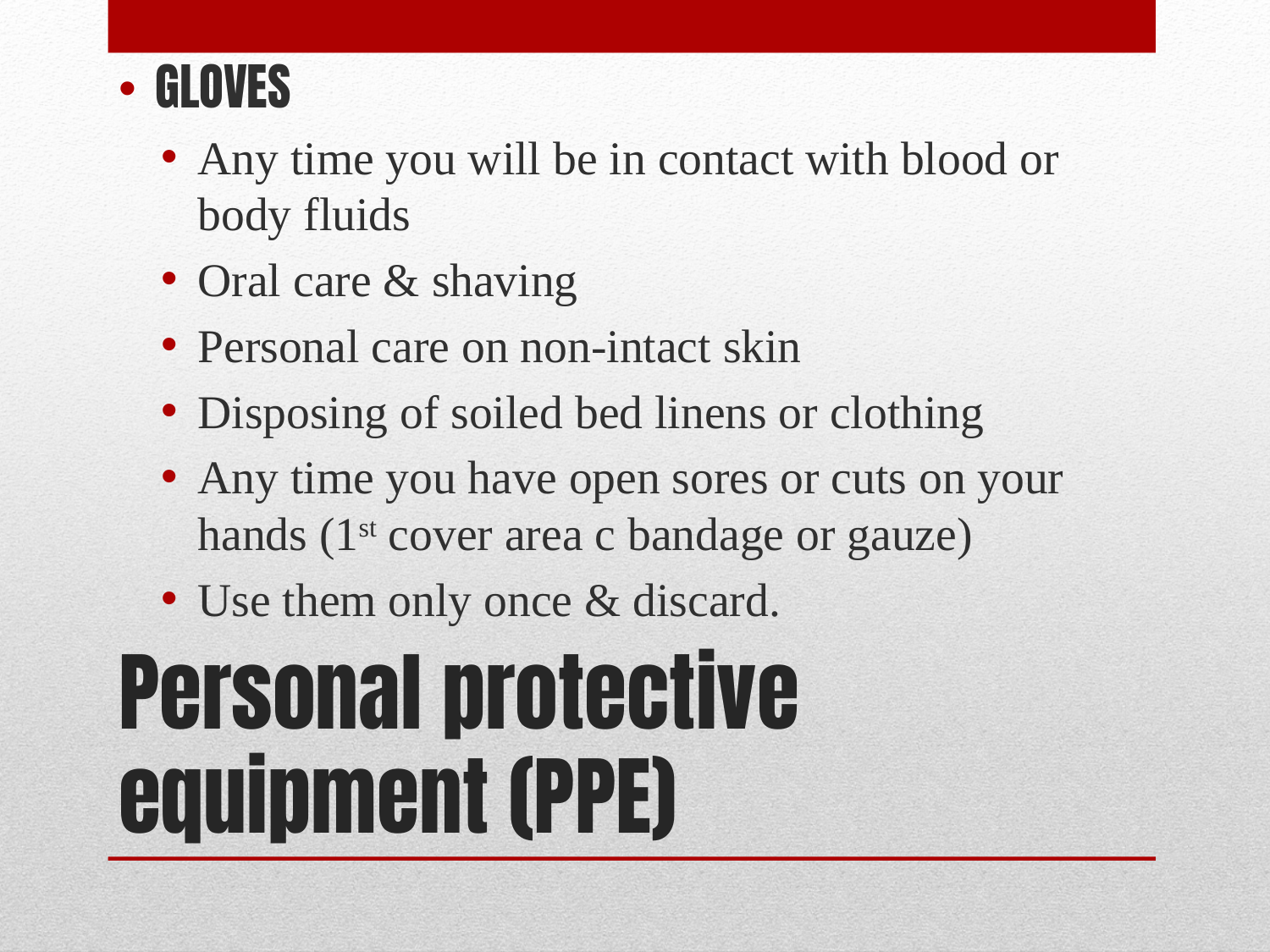

GLOVES
Any time you will be in contact with blood or body fluids
Oral care & shaving
Personal care on non-intact skin
Disposing of soiled bed linens or clothing
Any time you have open sores or cuts on your hands (1st cover area c bandage or gauze)
Use them only once & discard.
# Personal protective equipment (PPE)